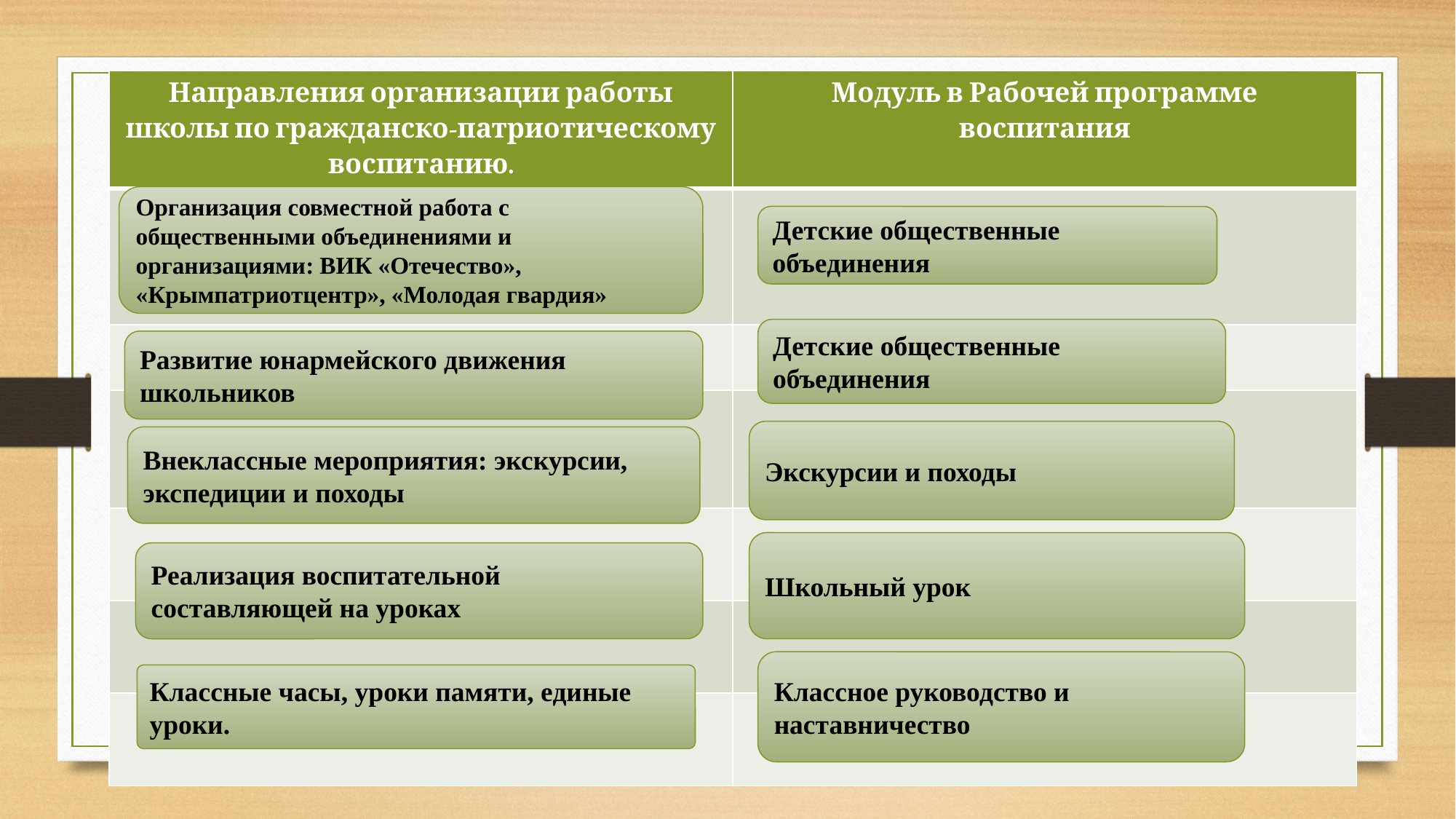

| Направления организации работы школы по гражданско-патриотическому воспитанию. | Модуль в Рабочей программе воспитания |
| --- | --- |
|  |  |
|  |  |
|  |  |
|  |  |
|  |  |
|  |  |
Организация совместной работа с общественными объединениями и организациями: ВИК «Отечество», «Крымпатриотцентр», «Молодая гвардия»
Детские общественные объединения
Детские общественные объединения
Развитие юнармейского движения школьников
Экскурсии и походы

Внеклассные мероприятия: экскурсии, экспедиции и походы

Школьный урок
Реализация воспитательной составляющей на уроках
Классное руководство и наставничество
Классные часы, уроки памяти, единые уроки.